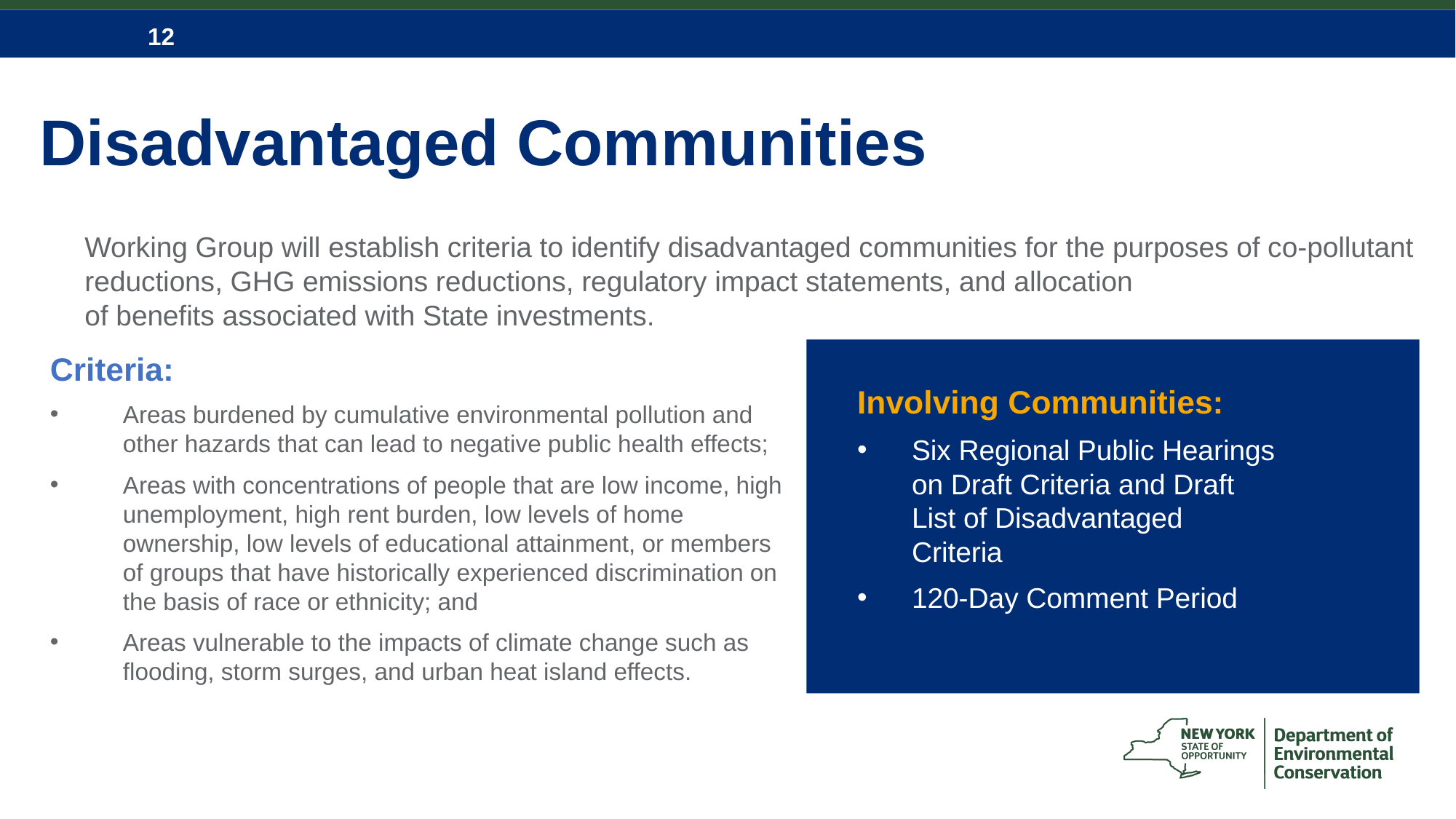

Disadvantaged Communities
Working Group will establish criteria to identify disadvantaged communities for the purposes of co-pollutant
reductions, GHG emissions reductions, regulatory impact statements, and allocation
of benefits associated with State investments.

Criteria:
Areas burdened by cumulative environmental pollution and other hazards that can lead to negative public health effects;
Areas with concentrations of people that are low income, high unemployment, high rent burden, low levels of home ownership, low levels of educational attainment, or members of groups that have historically experienced discrimination on the basis of race or ethnicity; and
Areas vulnerable to the impacts of climate change such as flooding, storm surges, and urban heat island effects.
Involving Communities:
Six Regional Public Hearings on Draft Criteria and Draft List of Disadvantaged Criteria
120-Day Comment Period